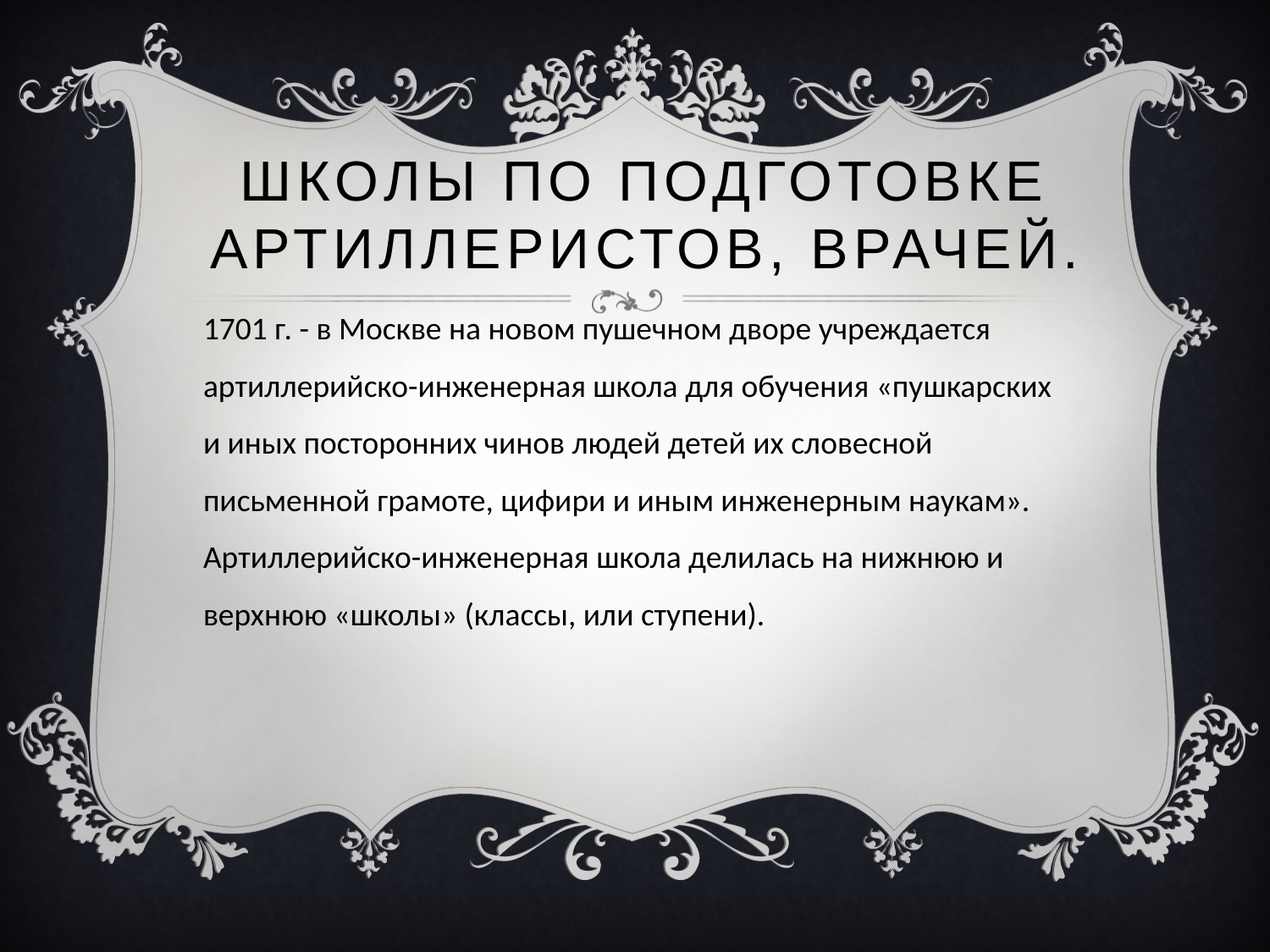

# Школы по подготовке артиллеристов, врачей.
1701 г. - в Москве на новом пушечном дворе учреждается артиллерийско-инженерная школа для обучения «пушкарских и иных посторонних чинов людей детей их словесной письменной грамоте, цифири и иным инженерным наукам».
Артиллерийско-инженерная шко­ла делилась на нижнюю и верхнюю «школы» (классы, или ступени).